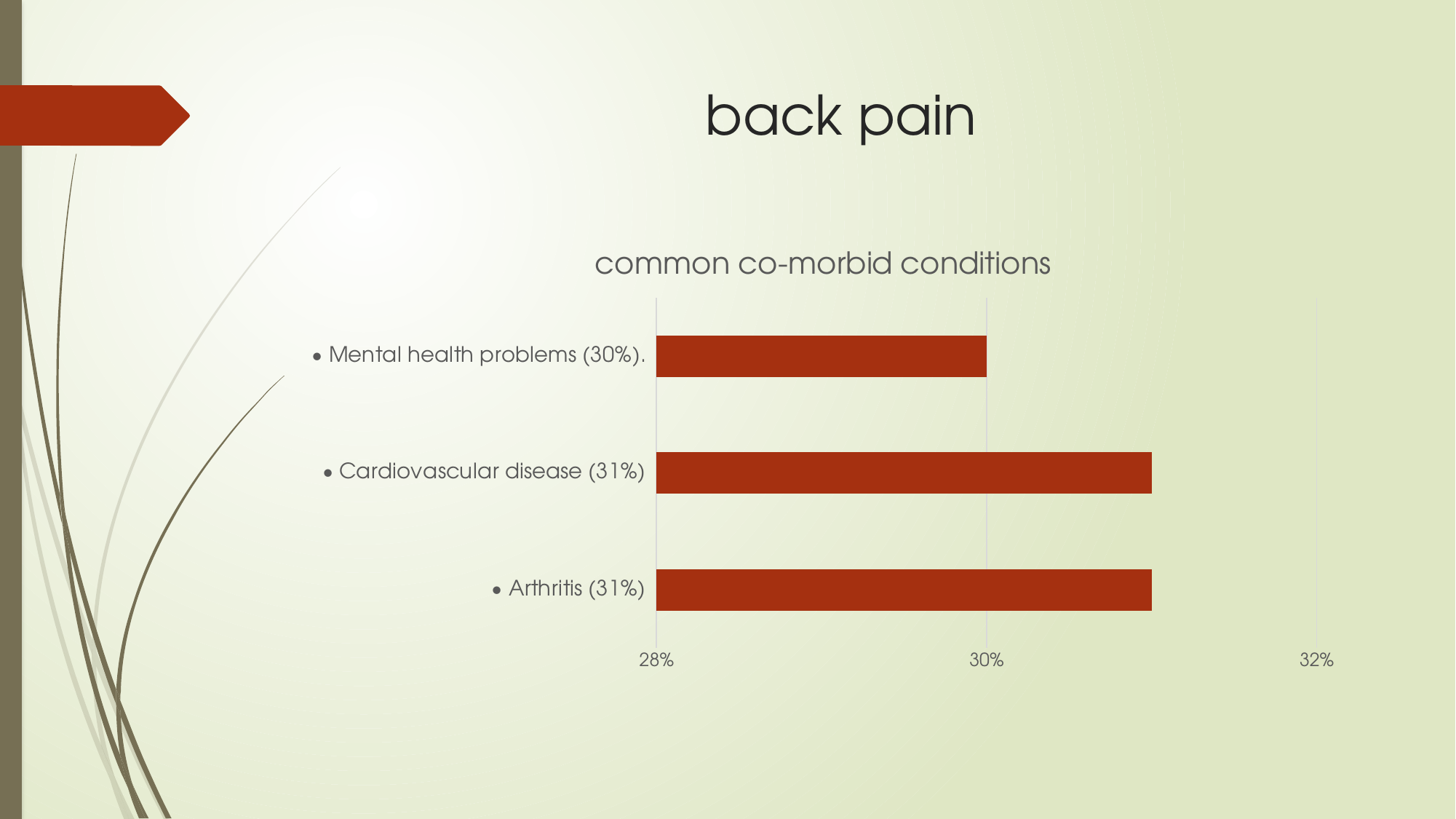

# back pain

### Chart: common co-morbid conditions

| Category |  |
|---|---|
| • Arthritis (31%)  | 0.31 |
| • Cardiovascular disease (31%)  | 0.31 |
| • Mental health problems (30%).  | 0.3 |